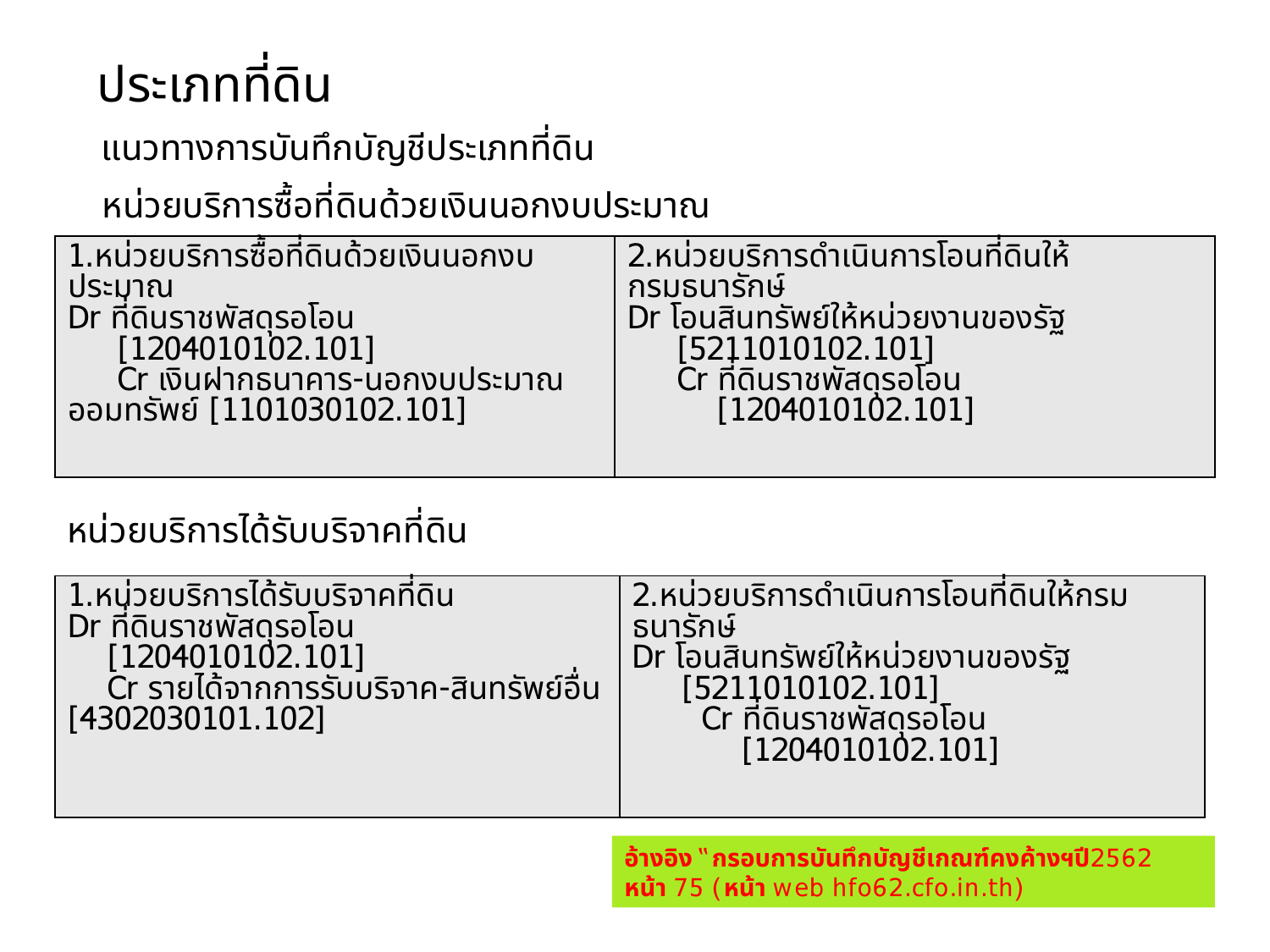

ประเภทที่ดิน
แนวทางการบันทึกบัญชีประเภทที่ดิน
หน่วยบริการซื้อที่ดินด้วยเงินนอกงบประมาณ
| 1.หน่วยบริการซื้อที่ดินด้วยเงินนอกงบประมาณ Dr ที่ดินราชพัสดุรอโอน [1204010102.101] Cr เงินฝากธนาคาร-นอกงบประมาณออมทรัพย์ [1101030102.101] | 2.หน่วยบริการดำเนินการโอนที่ดินให้ กรมธนารักษ์ Dr โอนสินทรัพย์ให้หน่วยงานของรัฐ [5211010102.101] Cr ที่ดินราชพัสดุรอโอน [1204010102.101] |
| --- | --- |
หน่วยบริการได้รับบริจาคที่ดิน
| 1.หน่วยบริการได้รับบริจาคที่ดิน Dr ที่ดินราชพัสดุรอโอน [1204010102.101] Cr รายได้จากการรับบริจาค-สินทรัพย์อื่น [4302030101.102] | 2.หน่วยบริการดำเนินการโอนที่ดินให้กรมธนารักษ์ Dr โอนสินทรัพย์ให้หน่วยงานของรัฐ [5211010102.101] Cr ที่ดินราชพัสดุรอโอน [1204010102.101] |
| --- | --- |
อ้างอิง “กรอบการบันทึกบัญชีเกณฑ์คงค้างฯปี2562 หน้า 75 (หน้า web hfo62.cfo.in.th)